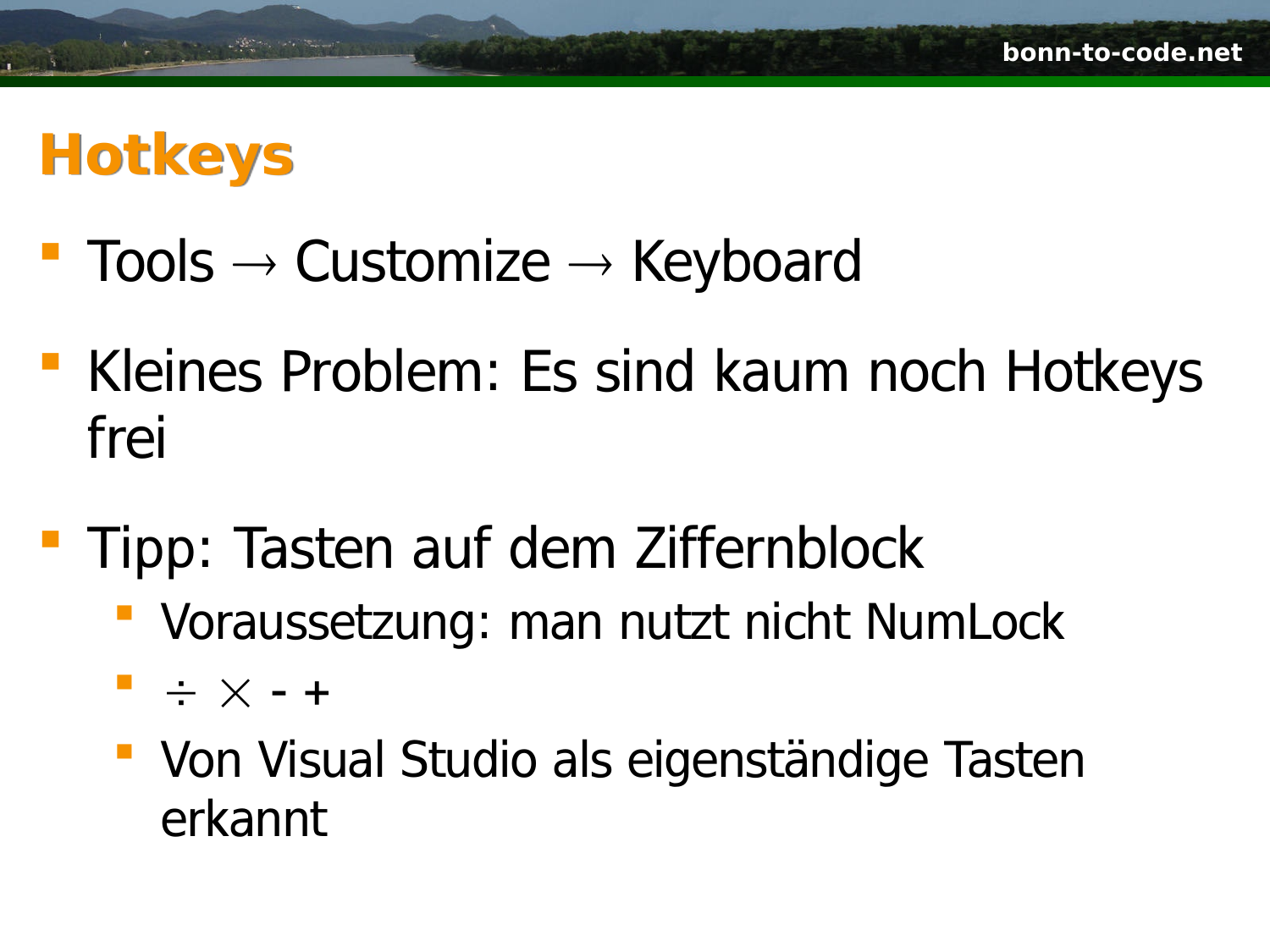

# Hotkeys
Tools → Customize → Keyboard
Kleines Problem: Es sind kaum noch Hotkeys frei
Tipp: Tasten auf dem Ziffernblock
Voraussetzung: man nutzt nicht NumLock
÷ × − +
Von Visual Studio als eigenständige Tasten erkannt